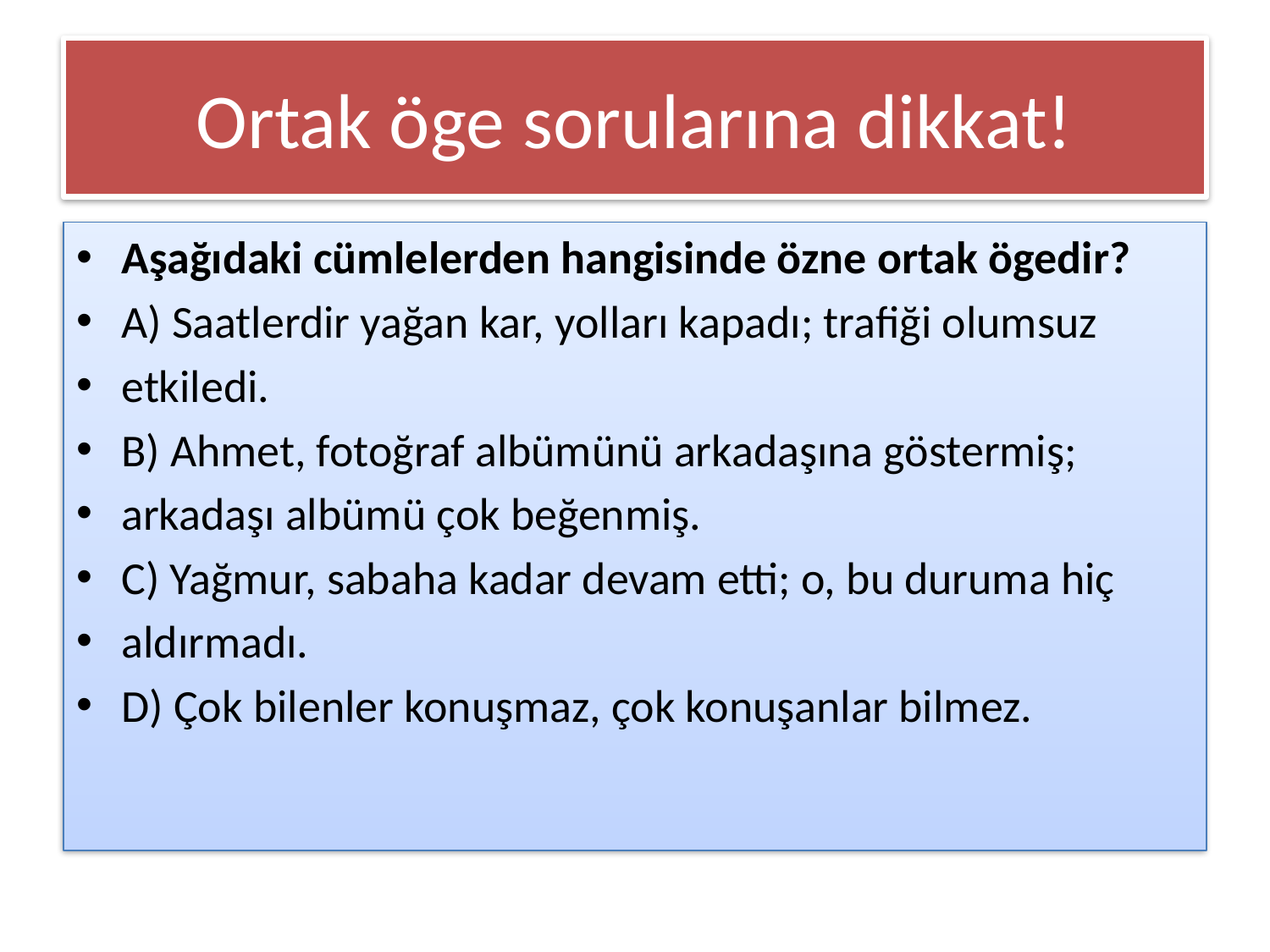

# Ortak öge sorularına dikkat!
Aşağıdaki cümlelerden hangisinde özne ortak ögedir?
A) Saatlerdir yağan kar, yolları kapadı; trafiği olumsuz
etkiledi.
B) Ahmet, fotoğraf albümünü arkadaşına göstermiş;
arkadaşı albümü çok beğenmiş.
C) Yağmur, sabaha kadar devam etti; o, bu duruma hiç
aldırmadı.
D) Çok bilenler konuşmaz, çok konuşanlar bilmez.